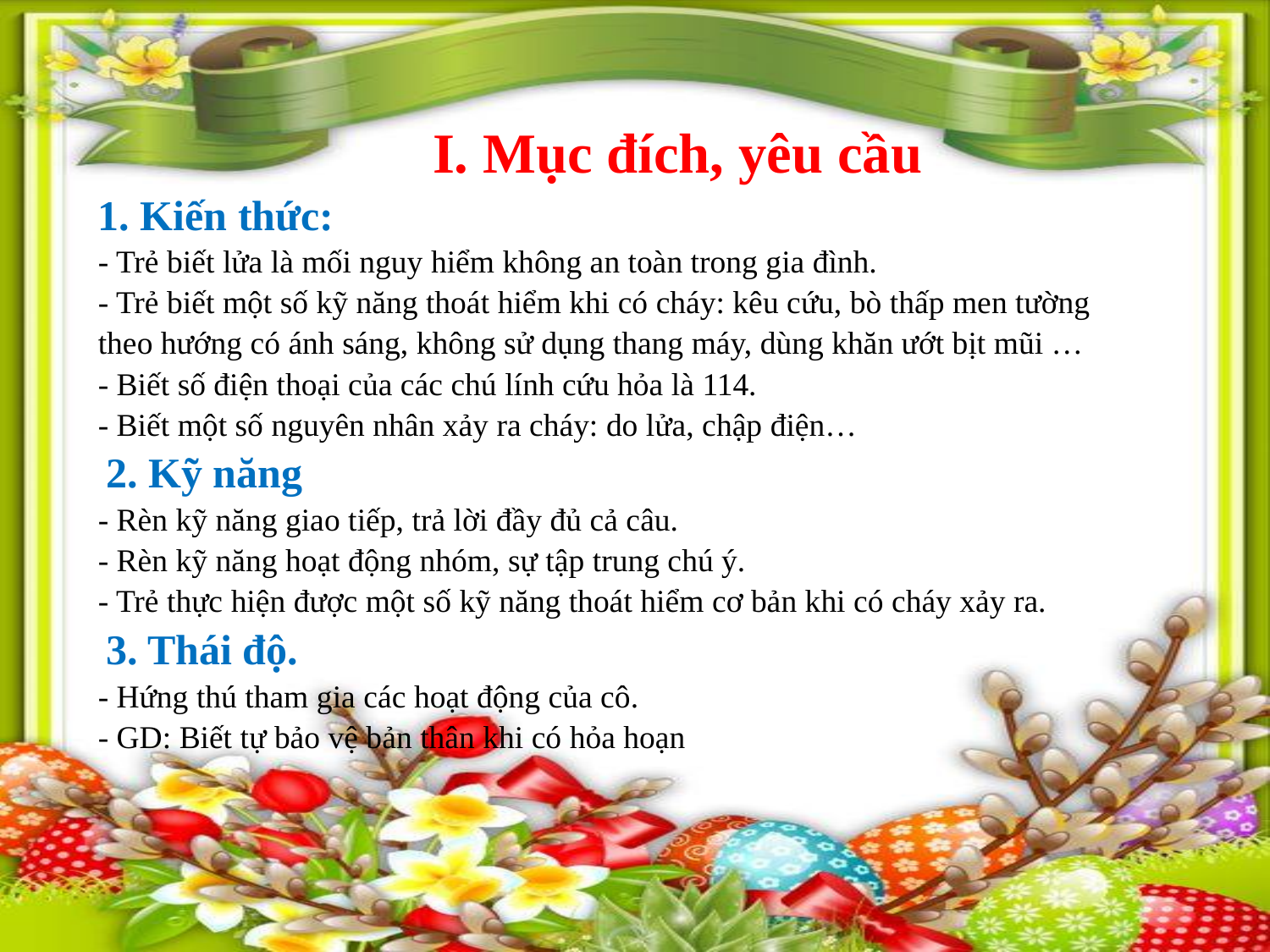

I. Mục đích, yêu cầu
1. Kiến thức:
- Trẻ biết lửa là mối nguy hiểm không an toàn trong gia đình.
- Trẻ biết một số kỹ năng thoát hiểm khi có cháy: kêu cứu, bò thấp men tường
theo hướng có ánh sáng, không sử dụng thang máy, dùng khăn ướt bịt mũi …
- Biết số điện thoại của các chú lính cứu hỏa là 114.
- Biết một số nguyên nhân xảy ra cháy: do lửa, chập điện…
 2. Kỹ năng
- Rèn kỹ năng giao tiếp, trả lời đầy đủ cả câu.
- Rèn kỹ năng hoạt động nhóm, sự tập trung chú ý.
- Trẻ thực hiện được một số kỹ năng thoát hiểm cơ bản khi có cháy xảy ra.
 3. Thái độ.
- Hứng thú tham gia các hoạt động của cô.
- GD: Biết tự bảo vệ bản thân khi có hỏa hoạn